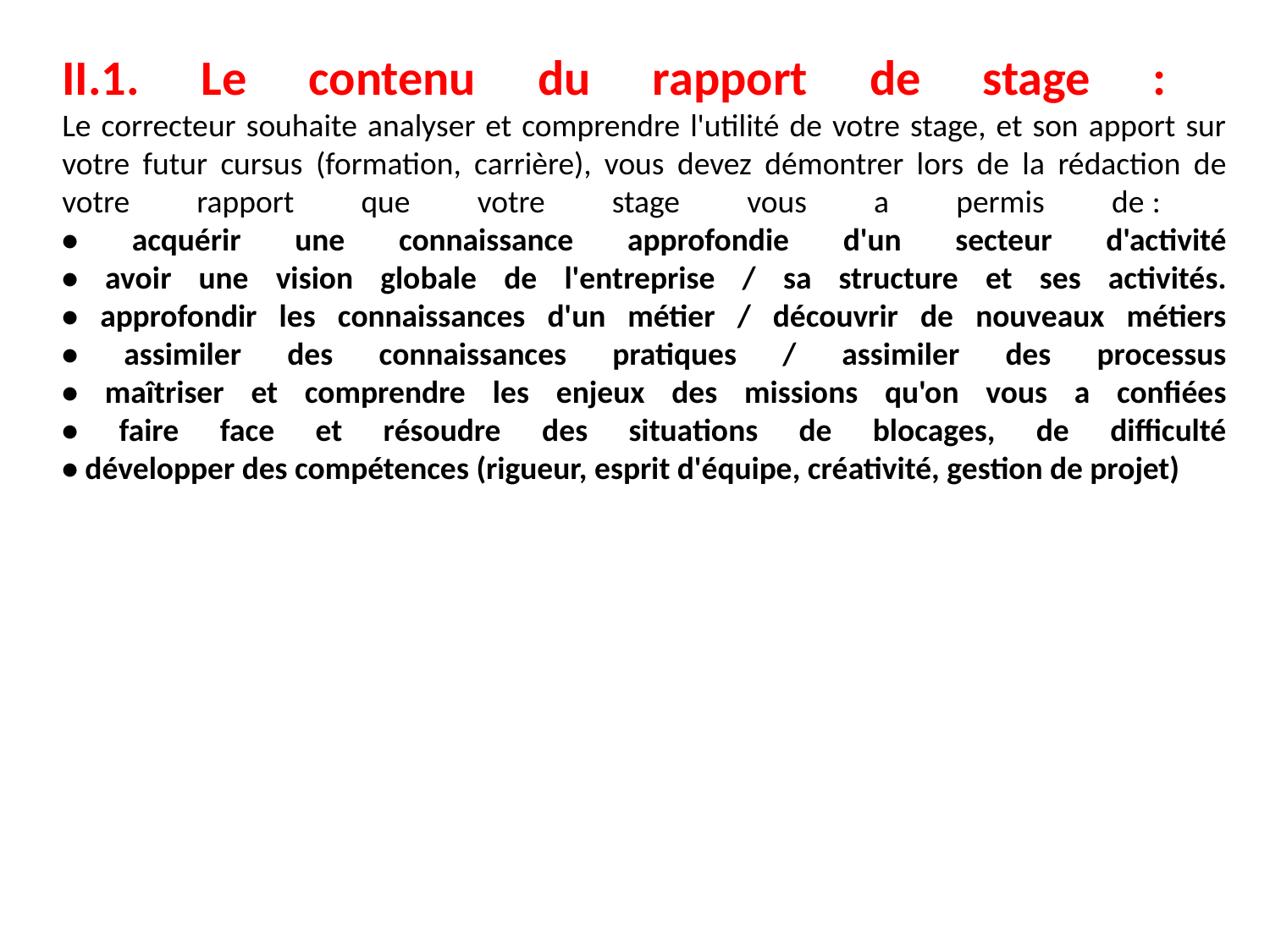

II.1. Le contenu du rapport de stage :
Le correcteur souhaite analyser et comprendre l'utilité de votre stage, et son apport sur votre futur cursus (formation, carrière), vous devez démontrer lors de la rédaction de votre rapport que votre stage vous a permis de :
• acquérir une connaissance approfondie d'un secteur d'activité
• avoir une vision globale de l'entreprise / sa structure et ses activités.
• approfondir les connaissances d'un métier / découvrir de nouveaux métiers
• assimiler des connaissances pratiques / assimiler des processus
• maîtriser et comprendre les enjeux des missions qu'on vous a confiées
• faire face et résoudre des situations de blocages, de difficulté
• développer des compétences (rigueur, esprit d'équipe, créativité, gestion de projet)